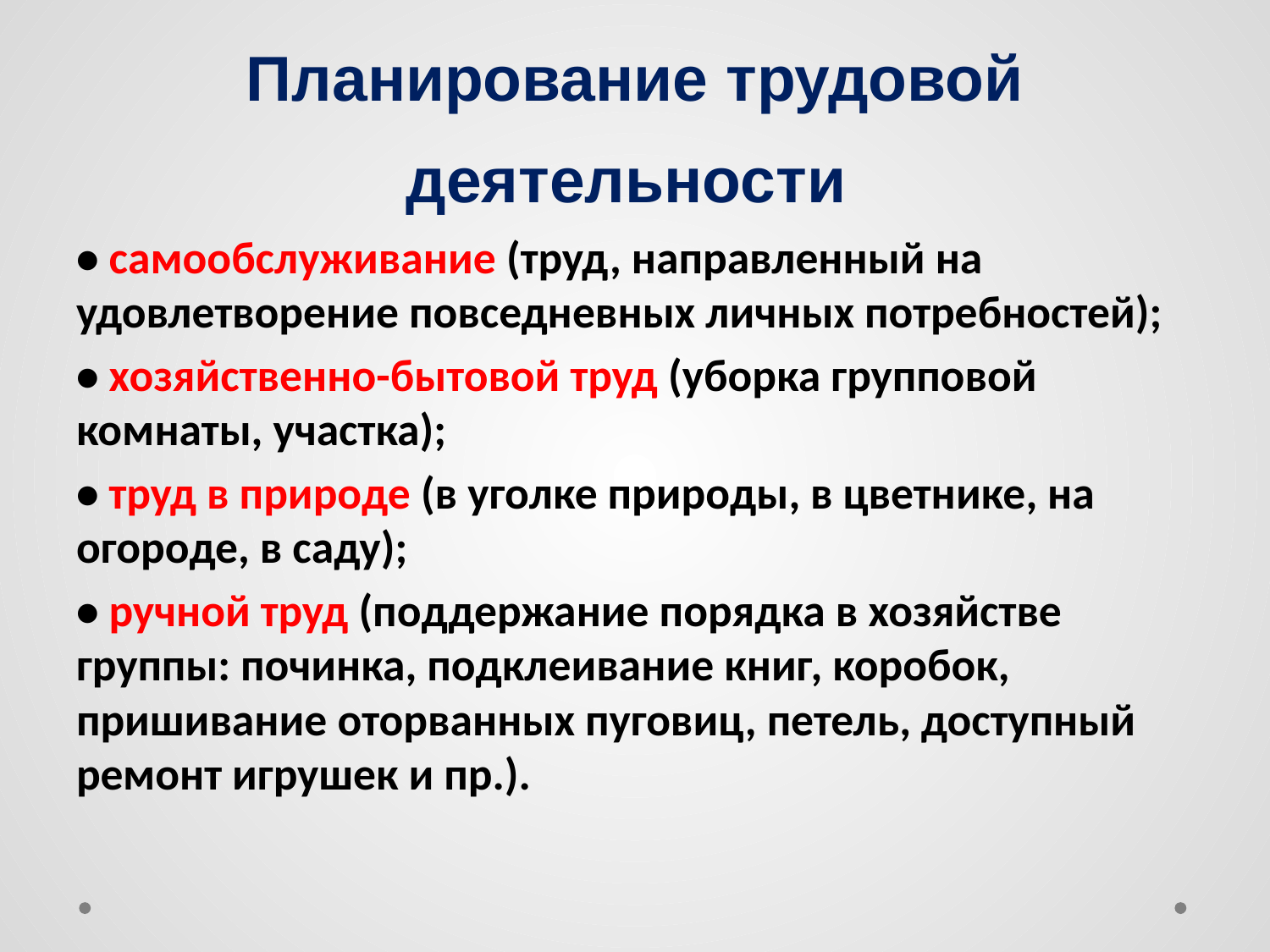

# Планирование трудовой деятельности
• самообслуживание (труд, направленный на удовлетворение повседневных личных потребностей);
• хозяйственно-бытовой труд (уборка групповой комнаты, участка);
• труд в природе (в уголке природы, в цветнике, на огороде, в саду);
• ручной труд (поддержание порядка в хозяйстве группы: починка, подклеивание книг, коробок, пришивание оторванных пуговиц, петель, доступный ремонт игрушек и пр.).